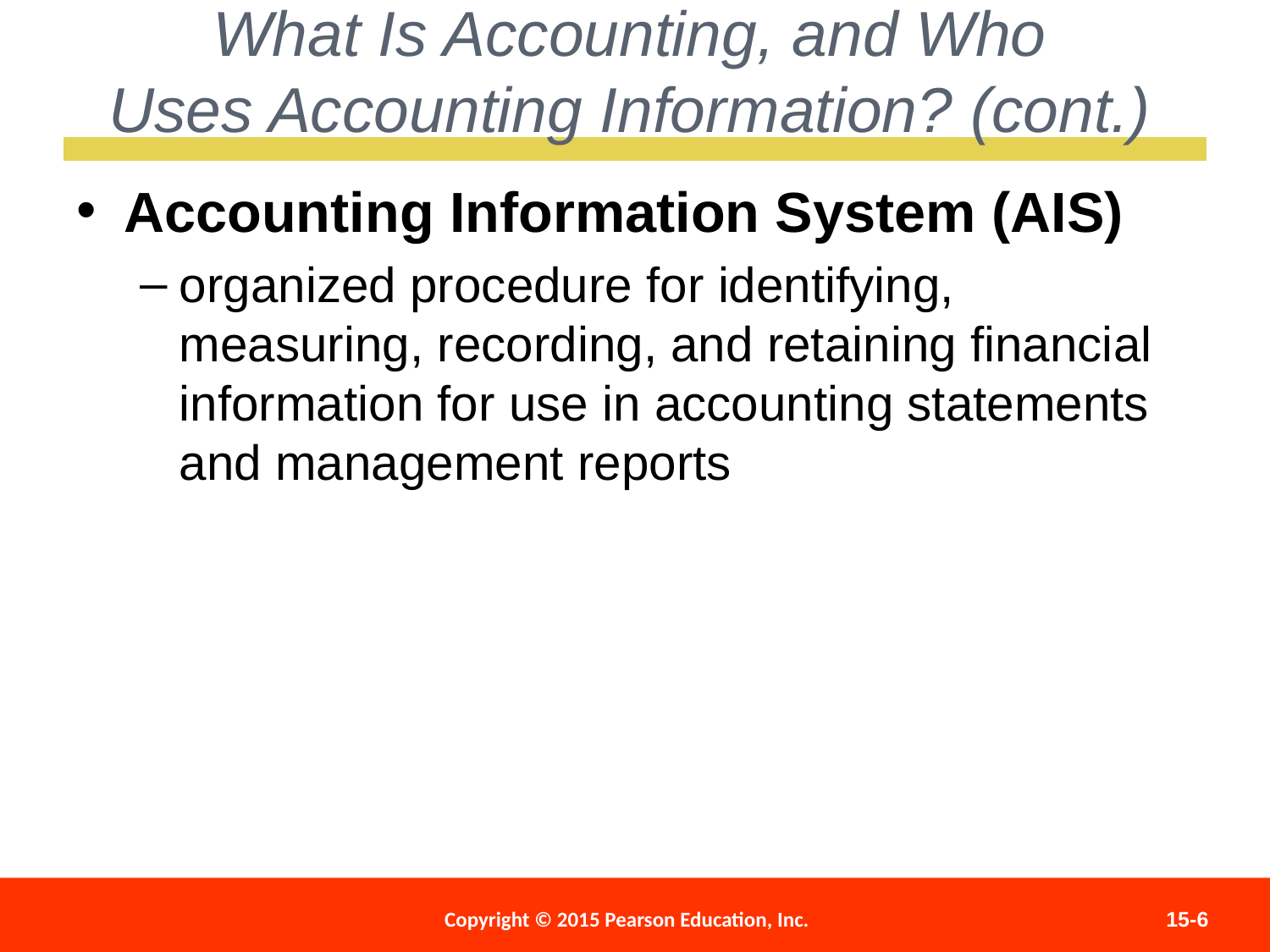

What Is Accounting, and Who
Uses Accounting Information? (cont.)
Accounting Information System (AIS)
organized procedure for identifying, measuring, recording, and retaining financial information for use in accounting statements and management reports